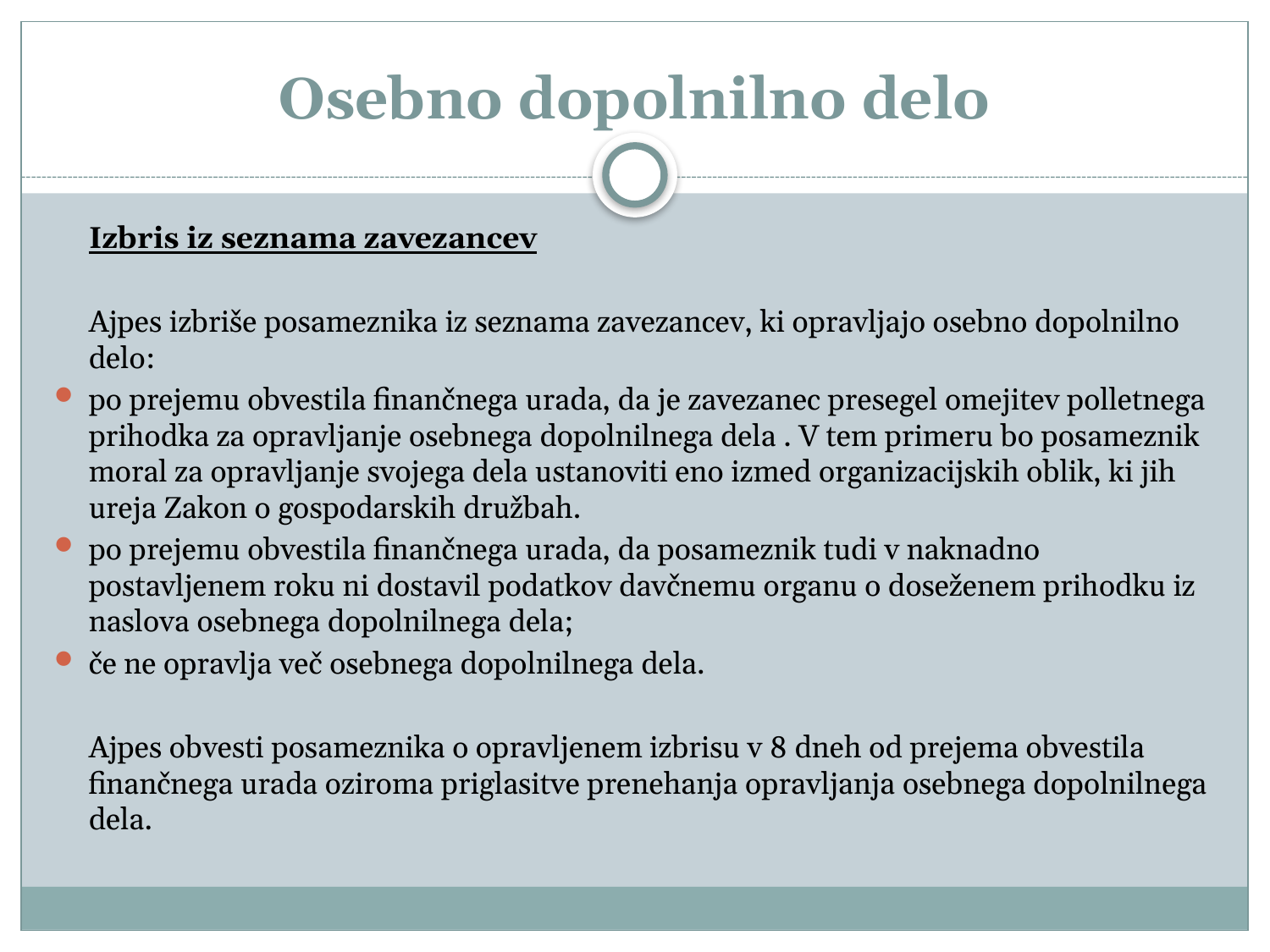

# Osebno dopolnilno delo
	Izbris iz seznama zavezancev

	Ajpes izbriše posameznika iz seznama zavezancev, ki opravljajo osebno dopolnilno delo:
po prejemu obvestila finančnega urada, da je zavezanec presegel omejitev polletnega prihodka za opravljanje osebnega dopolnilnega dela . V tem primeru bo posameznik moral za opravljanje svojega dela ustanoviti eno izmed organizacijskih oblik, ki jih ureja Zakon o gospodarskih družbah.
po prejemu obvestila finančnega urada, da posameznik tudi v naknadno postavljenem roku ni dostavil podatkov davčnemu organu o doseženem prihodku iz naslova osebnega dopolnilnega dela;
če ne opravlja več osebnega dopolnilnega dela.

	Ajpes obvesti posameznika o opravljenem izbrisu v 8 dneh od prejema obvestila finančnega urada oziroma priglasitve prenehanja opravljanja osebnega dopolnilnega dela.